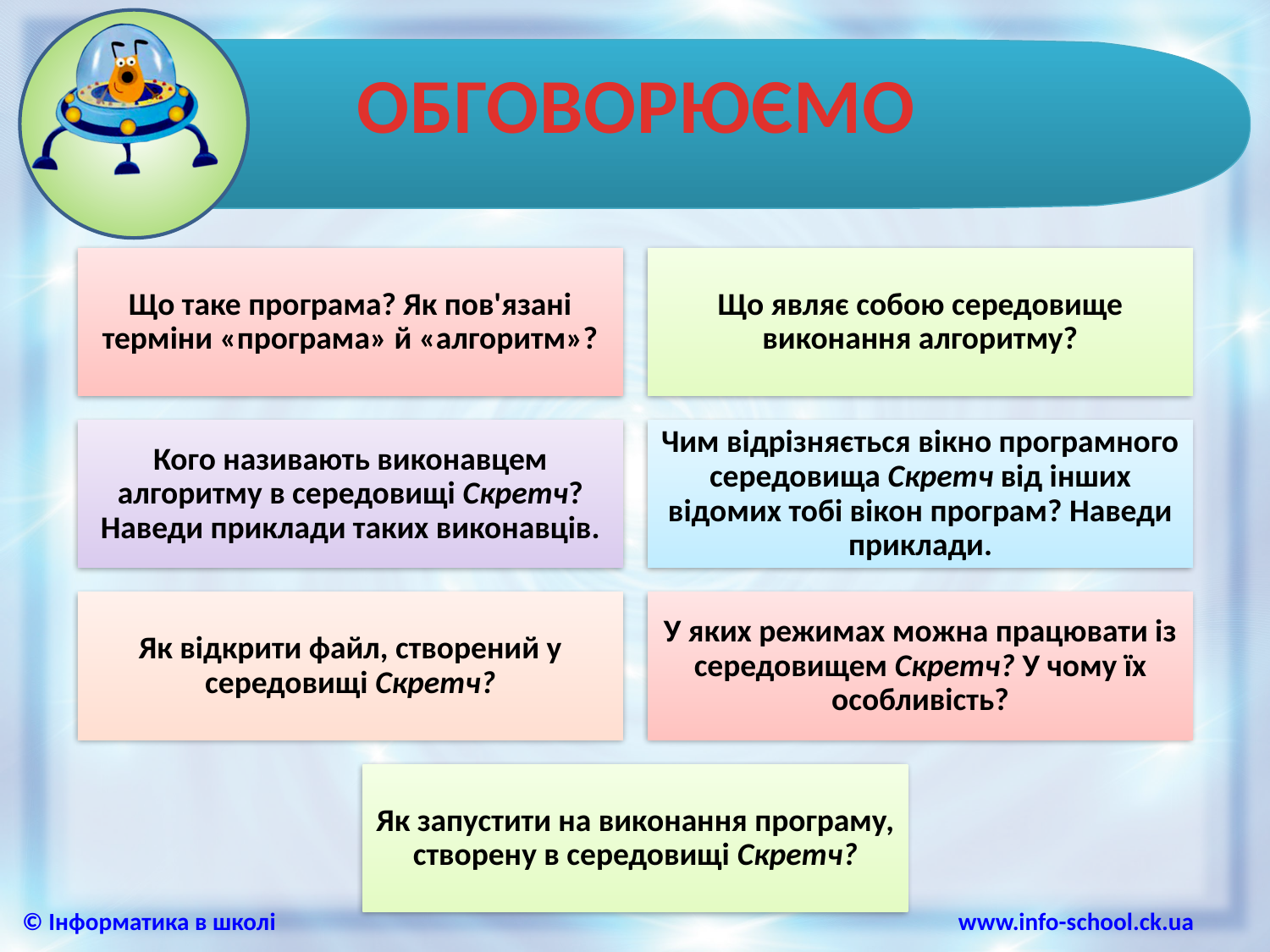

# ОБГОВОРЮЄМО
Що таке програма? Як пов'язані терміни «програма» й «алгоритм»?
Що являє собою середовище виконання алгоритму?
Кого називають виконавцем алгоритму в середовищі Скретч? Наведи приклади таких виконавців.
Чим відрізняється вікно програмного середовища Скретч від інших відомих тобі вікон програм? Наведи приклади.
Як відкрити файл, створений у середовищі Скретч?
У яких режимах можна працювати із середовищем Скретч? У чому їх особливість?
Як запустити на виконання програму, створену в середовищі Скретч?